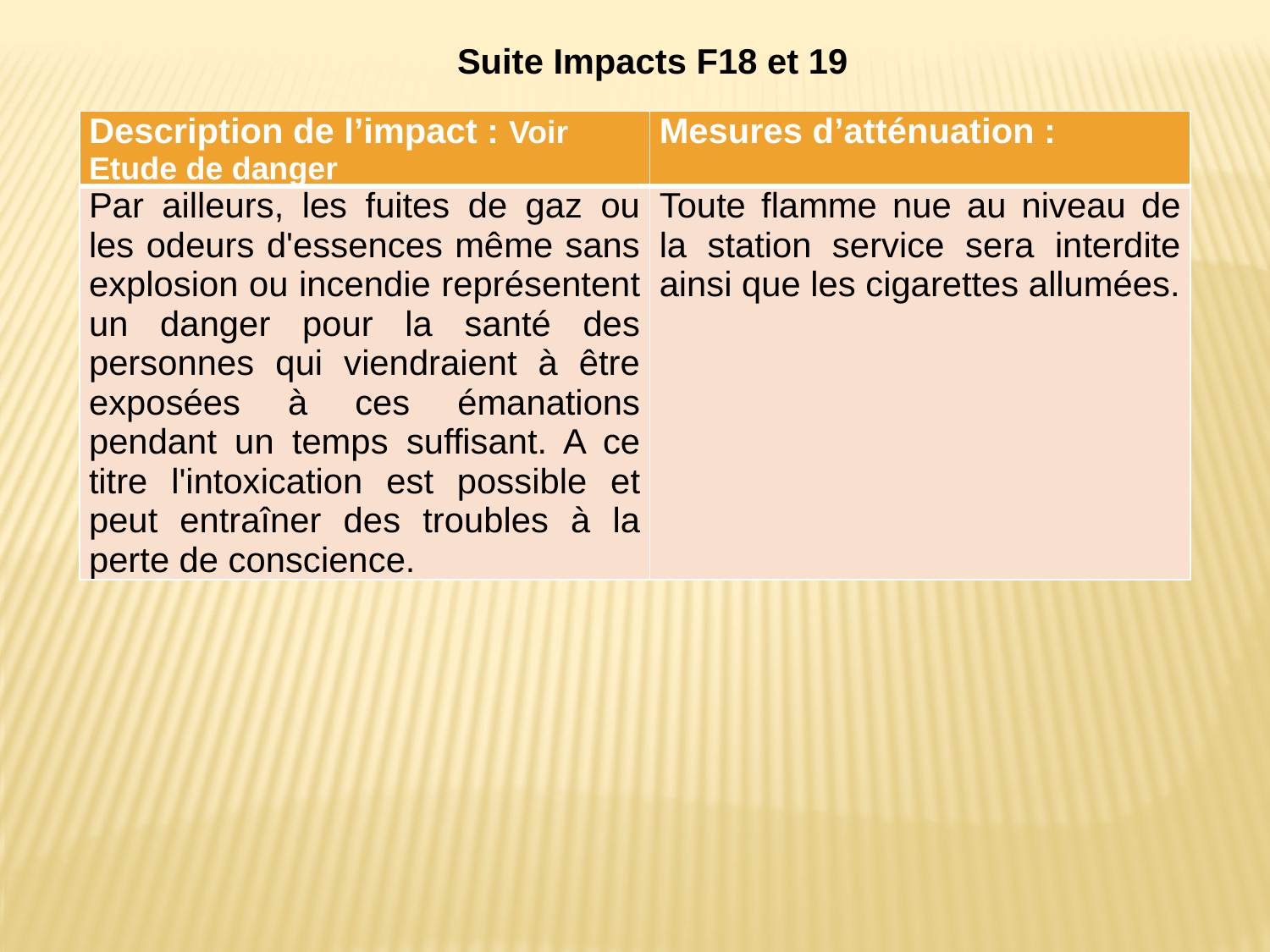

Suite Impacts F18 et 19

| Description de l’impact : Voir Etude de danger | Mesures d’atténuation : |
| --- | --- |
| Par ailleurs, les fuites de gaz ou les odeurs d'essences même sans explosion ou incendie représentent un danger pour la santé des personnes qui viendraient à être exposées à ces émanations pendant un temps suffisant. A ce titre l'intoxication est possible et peut entraîner des troubles à la perte de conscience. | Toute flamme nue au niveau de la station service sera interdite ainsi que les cigarettes allumées. |